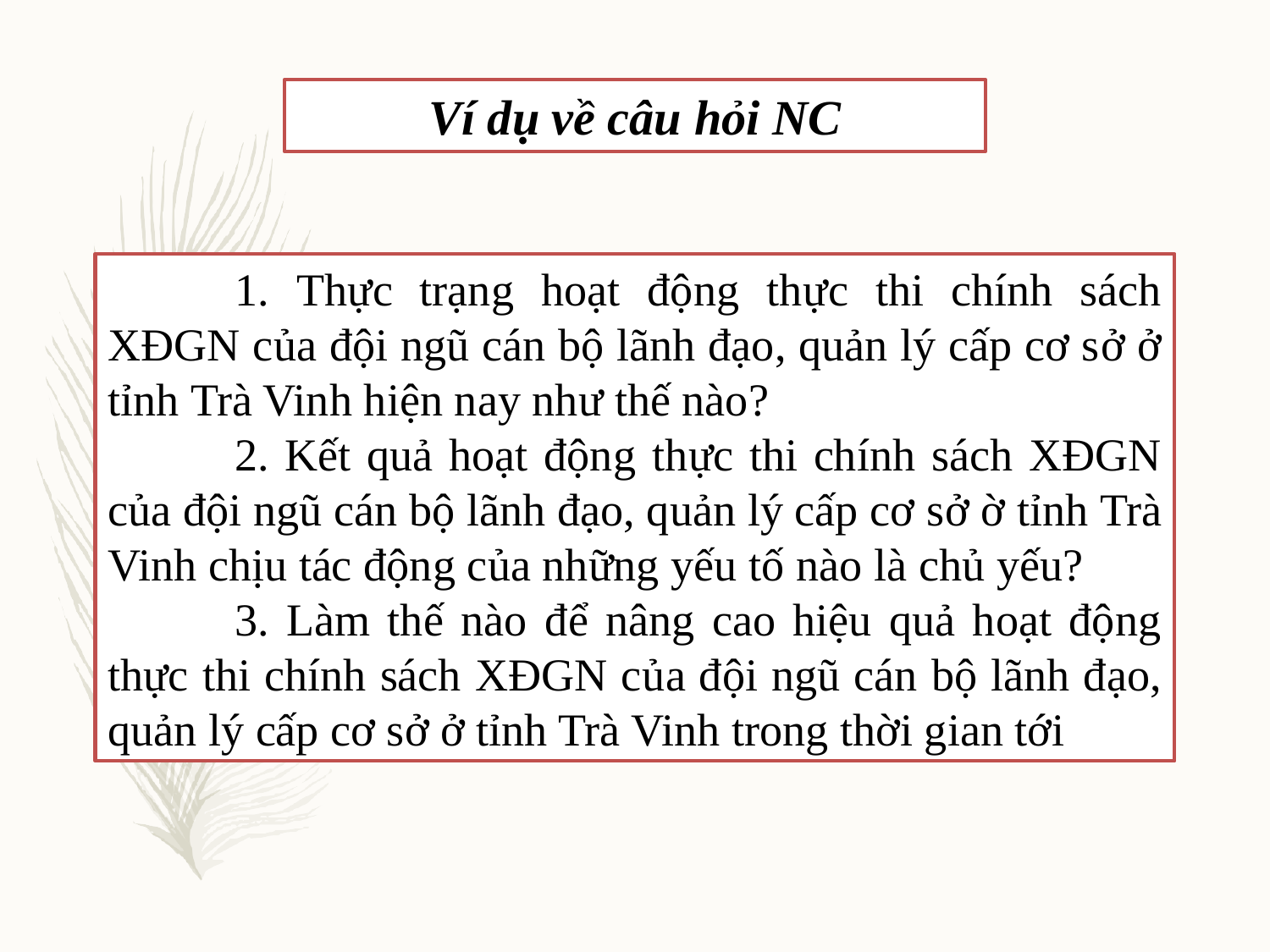

Ví dụ về câu hỏi NC
	1. Thực trạng hoạt động thực thi chính sách XĐGN của đội ngũ cán bộ lãnh đạo, quản lý cấp cơ sở ở tỉnh Trà Vinh hiện nay như thế nào?
	2. Kết quả hoạt động thực thi chính sách XĐGN của đội ngũ cán bộ lãnh đạo, quản lý cấp cơ sở ờ tỉnh Trà Vinh chịu tác động của những yếu tố nào là chủ yếu?
	3. Làm thế nào để nâng cao hiệu quả hoạt động thực thi chính sách XĐGN của đội ngũ cán bộ lãnh đạo, quản lý cấp cơ sở ở tỉnh Trà Vinh trong thời gian tới